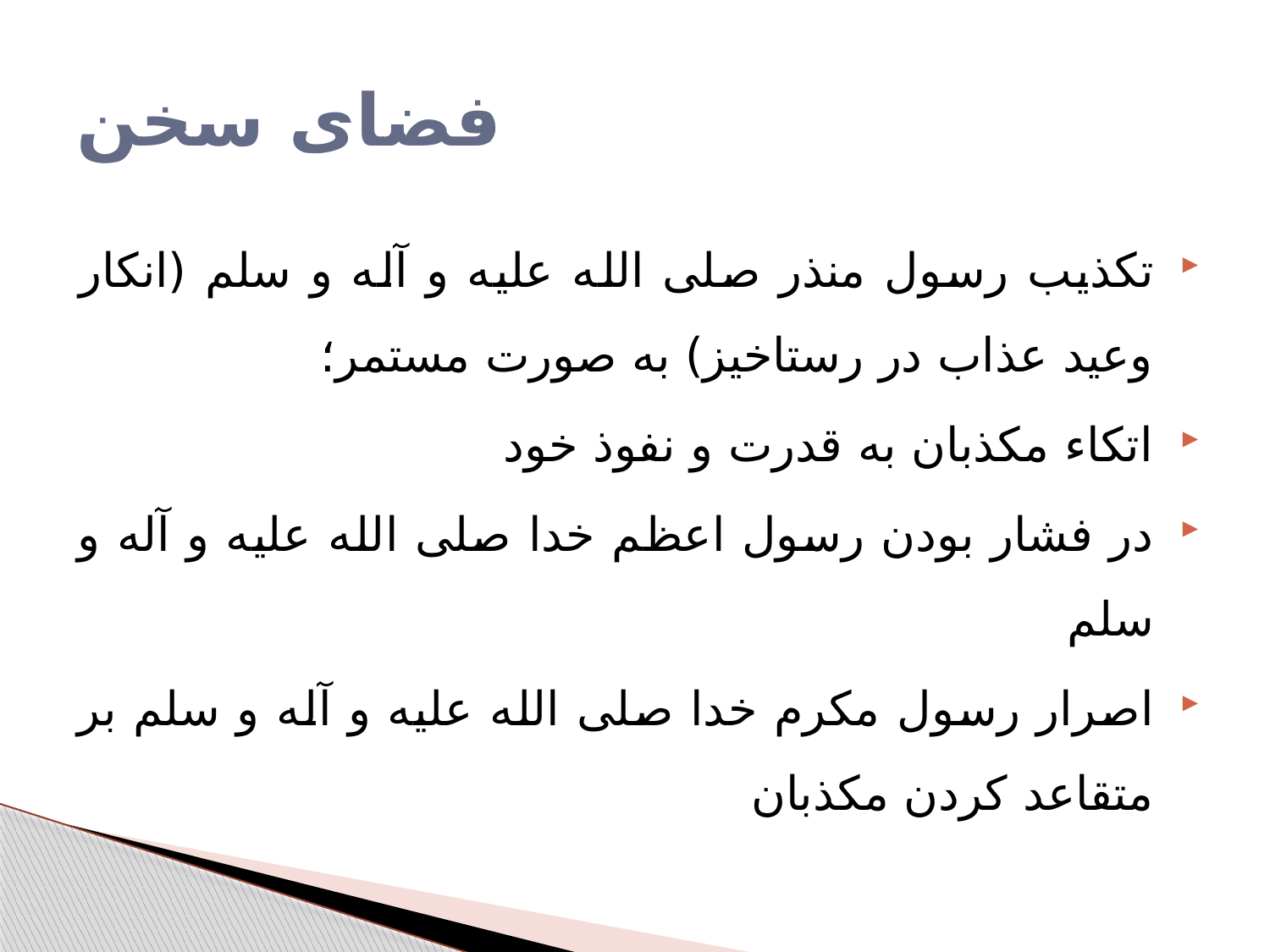

# فضای سخن
تکذیب رسول منذر صلی الله علیه و آله و سلم (انکار وعید عذاب در رستاخیز) به صورت مستمر؛
اتکاء مکذبان به قدرت و نفوذ خود
در فشار بودن رسول اعظم خدا صلی الله علیه و آله و سلم
اصرار رسول مکرم خدا صلی الله علیه و آله و سلم بر متقاعد کردن مکذبان